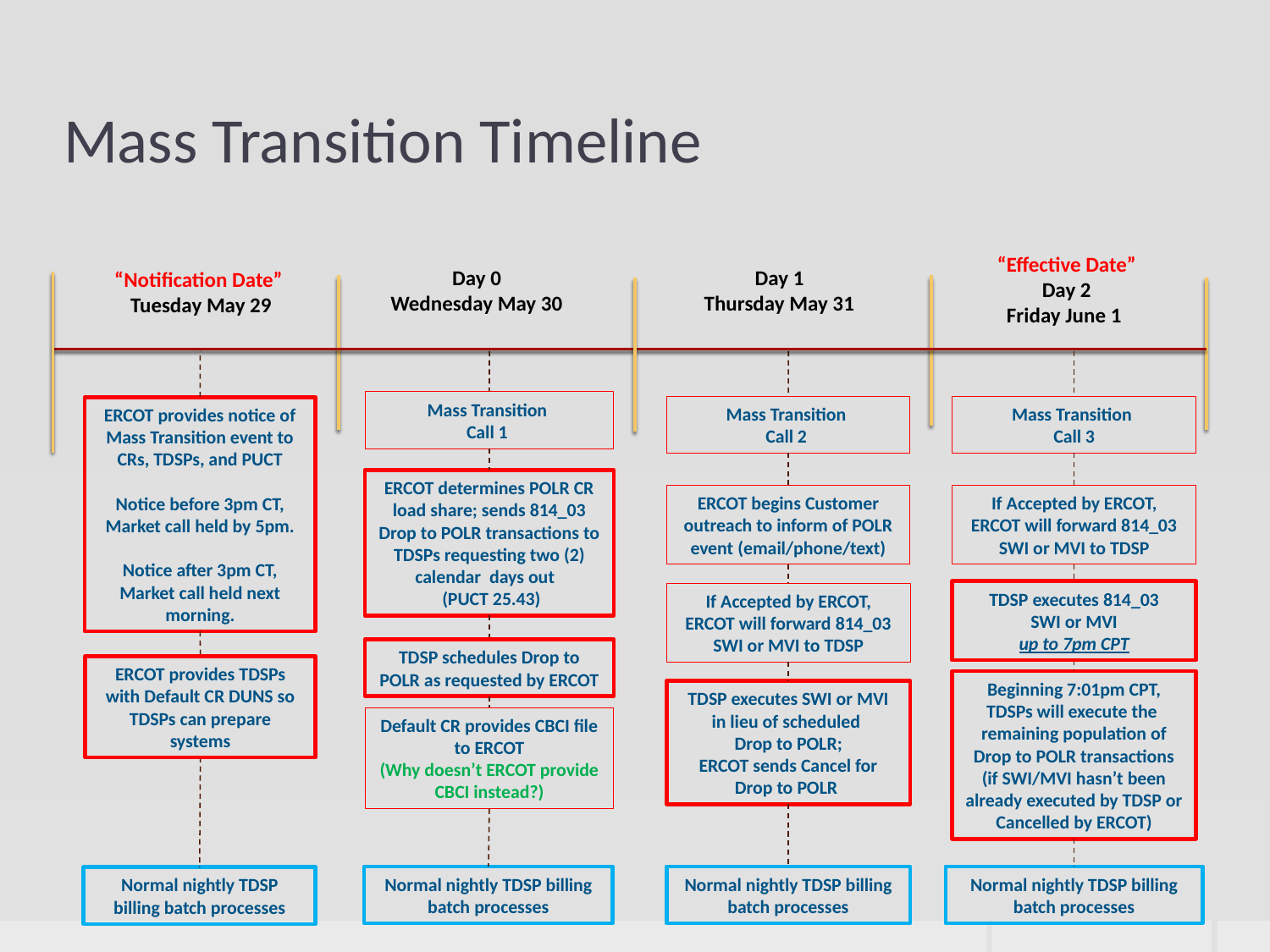

# Mass Transition Timeline
“Effective Date”
Day 2
Friday June 1
Day 0
Wednesday May 30
Day 1
Thursday May 31
“Notification Date”
Tuesday May 29
Mass Transition
Call 1
Mass Transition
Call 2
Mass Transition
Call 3
ERCOT provides notice of Mass Transition event to CRs, TDSPs, and PUCT

Notice before 3pm CT, Market call held by 5pm.

Notice after 3pm CT, Market call held next morning.
ERCOT determines POLR CR load share; sends 814_03 Drop to POLR transactions to TDSPs requesting two (2) calendar  days out
 (PUCT 25.43)
ERCOT begins Customer outreach to inform of POLR event (email/phone/text)
If Accepted by ERCOT, ERCOT will forward 814_03 SWI or MVI to TDSP
TDSP executes 814_03
 SWI or MVI
up to 7pm CPT
If Accepted by ERCOT, ERCOT will forward 814_03 SWI or MVI to TDSP
TDSP schedules Drop to POLR as requested by ERCOT
ERCOT provides TDSPs with Default CR DUNS so TDSPs can prepare systems
Beginning 7:01pm CPT, TDSPs will execute the  remaining population of Drop to POLR transactions
(if SWI/MVI hasn’t been already executed by TDSP or Cancelled by ERCOT)
TDSP executes SWI or MVI in lieu of scheduled
Drop to POLR;
ERCOT sends Cancel for Drop to POLR
Default CR provides CBCI file to ERCOT
(Why doesn’t ERCOT provide CBCI instead?)
Normal nightly TDSP billing batch processes
Normal nightly TDSP billing batch processes
Normal nightly TDSP billing batch processes
Normal nightly TDSP billing batch processes
3